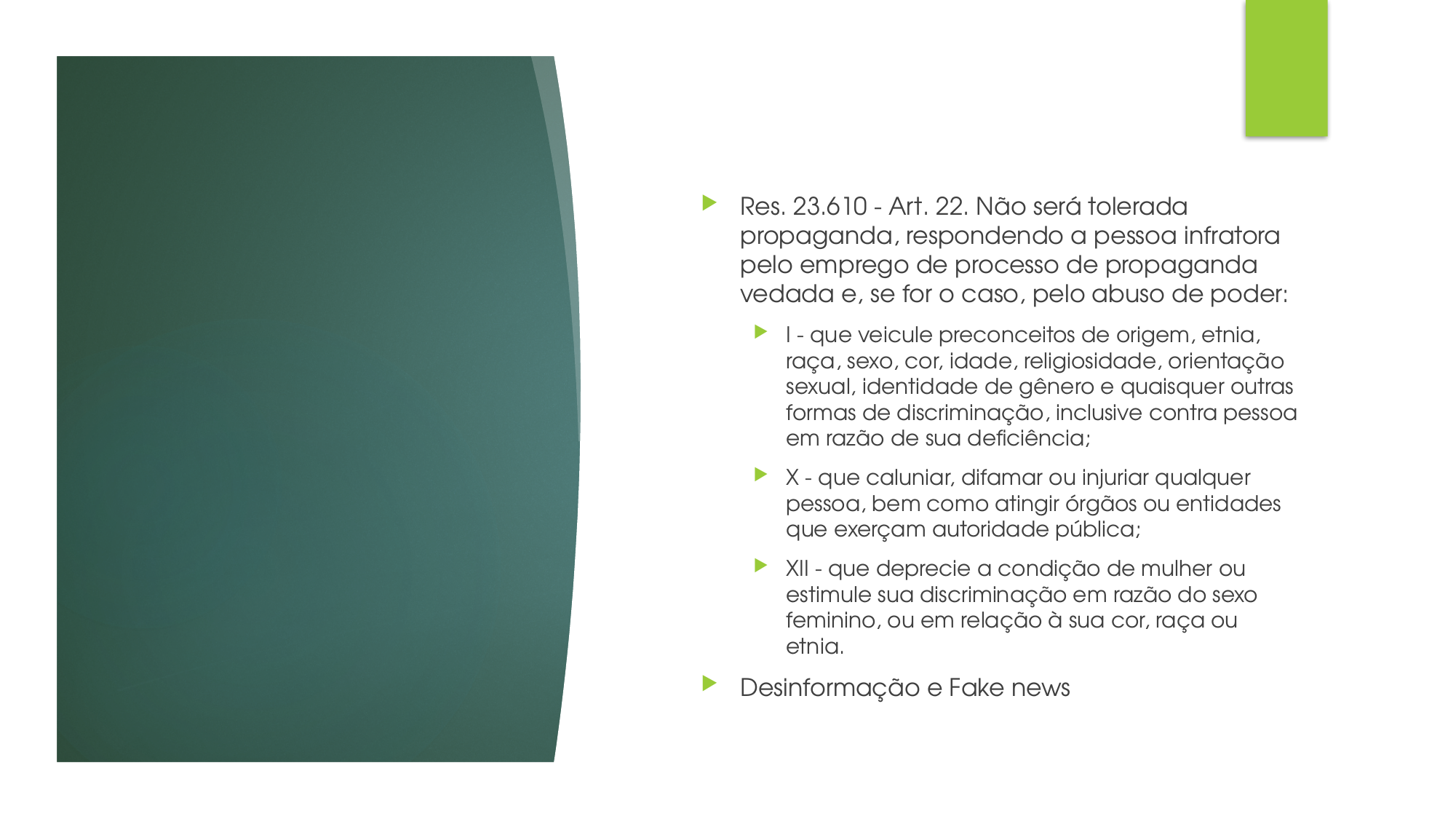

#
Res. 23.610 - Art. 22. Não será tolerada propaganda, respondendo a pessoa infratora pelo emprego de processo de propaganda vedada e, se for o caso, pelo abuso de poder:
I - que veicule preconceitos de origem, etnia, raça, sexo, cor, idade, religiosidade, orientação sexual, identidade de gênero e quaisquer outras formas de discriminação, inclusive contra pessoa em razão de sua deficiência;
X - que caluniar, difamar ou injuriar qualquer pessoa, bem como atingir órgãos ou entidades que exerçam autoridade pública;
XII - que deprecie a condição de mulher ou estimule sua discriminação em razão do sexo feminino, ou em relação à sua cor, raça ou etnia.
Desinformação e Fake news